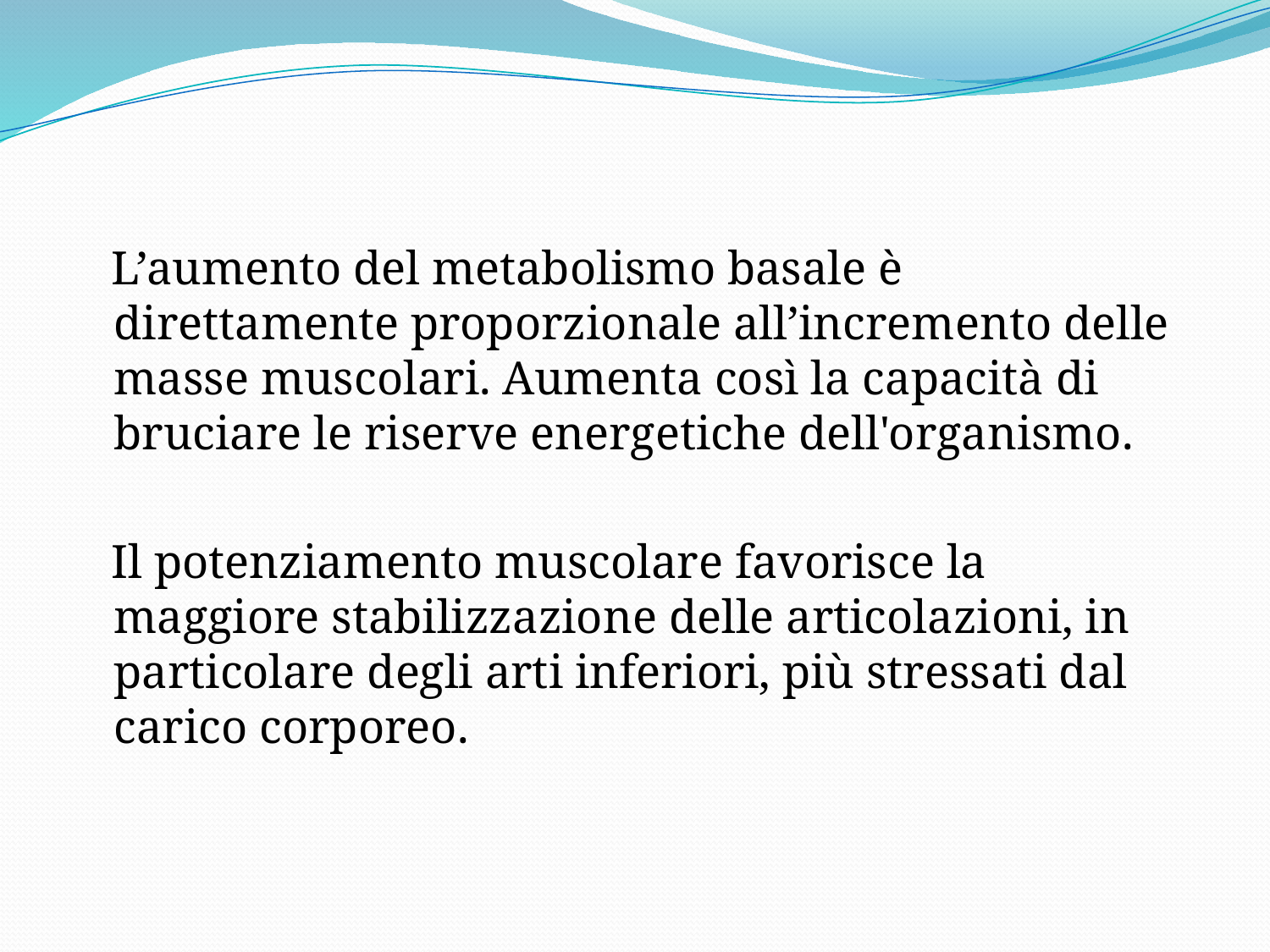

L’aumento del metabolismo basale è direttamente proporzionale all’incremento delle masse muscolari. Aumenta così la capacità di bruciare le riserve energetiche dell'organismo.

   Il potenziamento muscolare favorisce la maggiore stabilizzazione delle articolazioni, in particolare degli arti inferiori, più stressati dal carico corporeo.